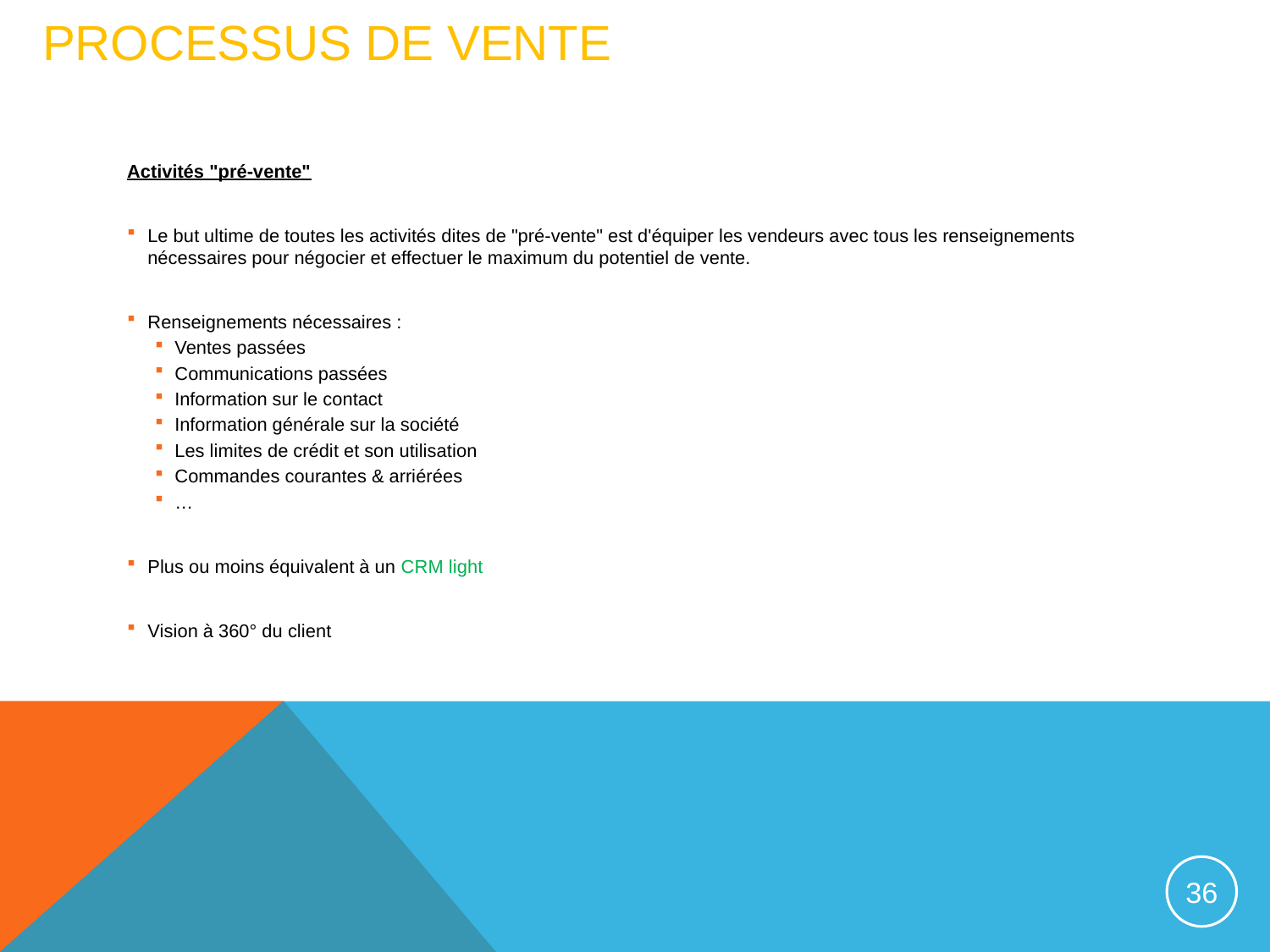

# Processus de vente
Activités "pré-vente"

Le but ultime de toutes les activités dites de "pré-vente" est d'équiper les vendeurs avec tous les renseignements nécessaires pour négocier et effectuer le maximum du potentiel de vente.

Renseignements nécessaires :
Ventes passées
Communications passées
Information sur le contact
Information générale sur la société
Les limites de crédit et son utilisation
Commandes courantes & arriérées
…

Plus ou moins équivalent à un CRM light

Vision à 360° du client
36